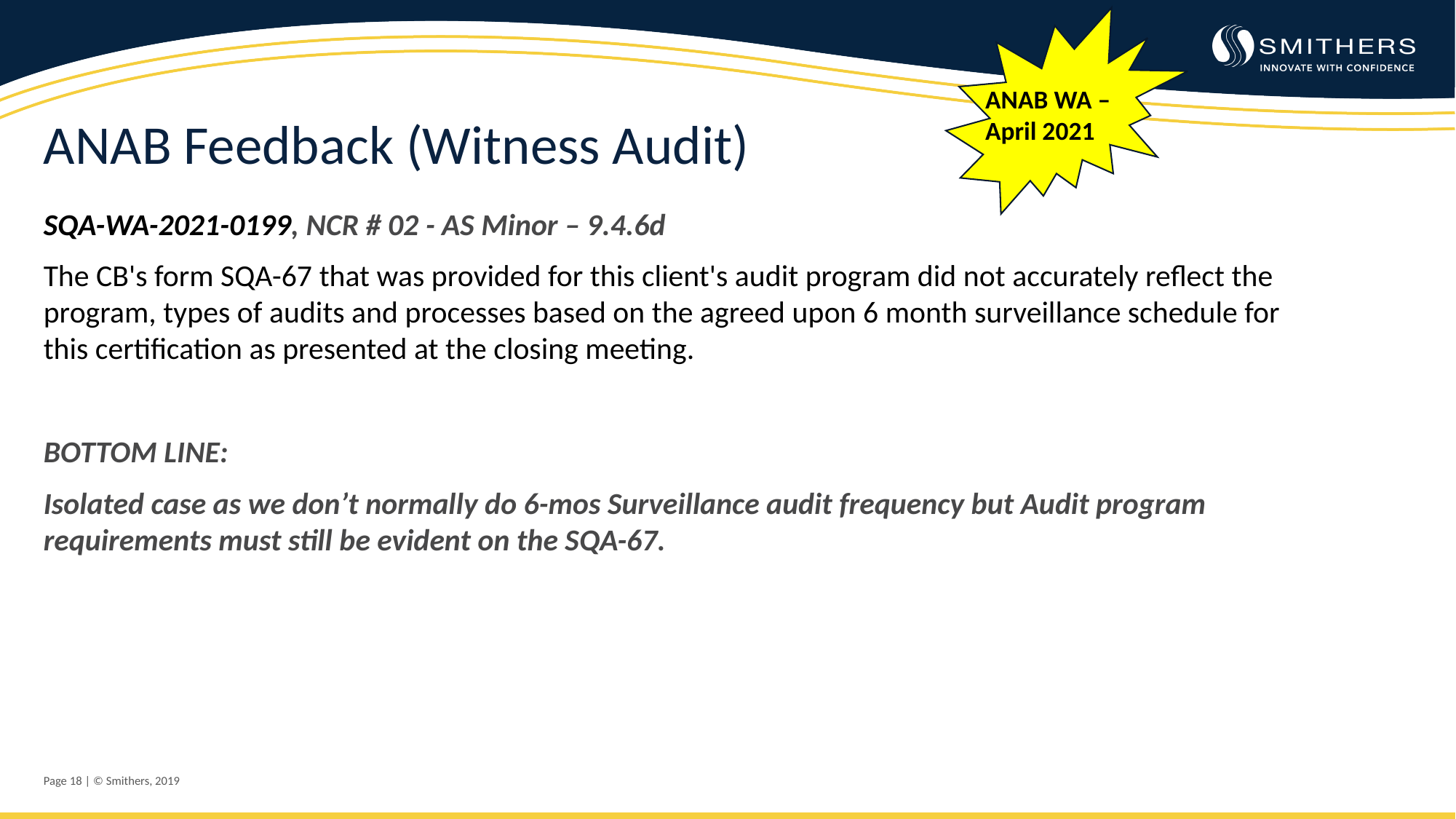

ANAB WA – April 2021
ANAB Feedback (Witness Audit)
SQA-WA-2021-0199, NCR # 02 - AS Minor – 9.4.6d
The CB's form SQA-67 that was provided for this client's audit program did not accurately reflect the program, types of audits and processes based on the agreed upon 6 month surveillance schedule for this certification as presented at the closing meeting.

BOTTOM LINE:
Isolated case as we don’t normally do 6-mos Surveillance audit frequency but Audit program requirements must still be evident on the SQA-67.

Page 18 | © Smithers, 2019